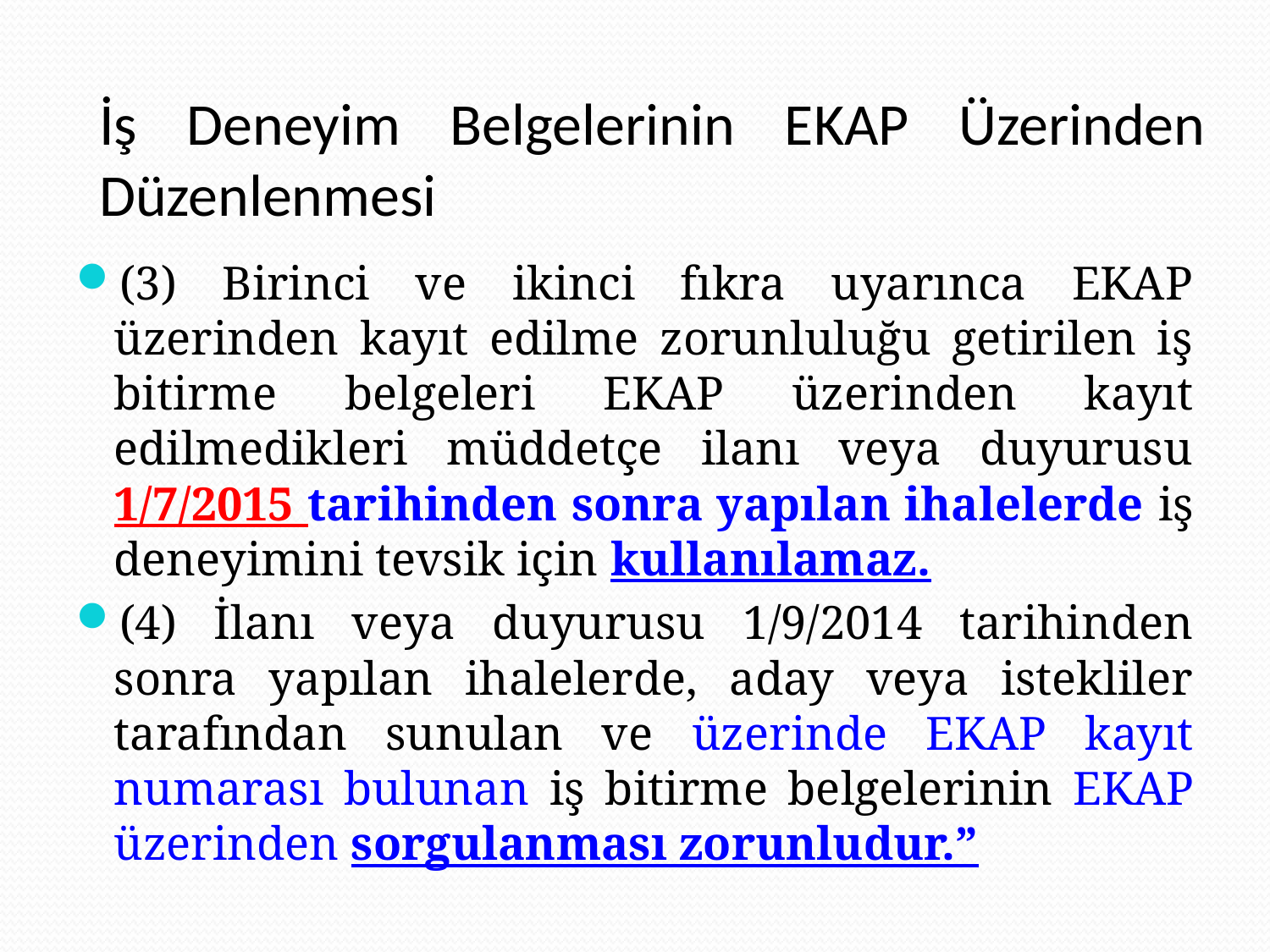

# İş Deneyim Belgelerinin EKAP Üzerinden Düzenlenmesi
(3) Birinci ve ikinci fıkra uyarınca EKAP üzerinden kayıt edilme zorunluluğu getirilen iş bitirme belgeleri EKAP üzerinden kayıt edilmedikleri müddetçe ilanı veya duyurusu 1/7/2015 tarihinden sonra yapılan ihalelerde iş deneyimini tevsik için kullanılamaz.
(4) İlanı veya duyurusu 1/9/2014 tarihinden sonra yapılan ihalelerde, aday veya istekliler tarafından sunulan ve üzerinde EKAP kayıt numarası bulunan iş bitirme belgelerinin EKAP üzerinden sorgulanması zorunludur.”